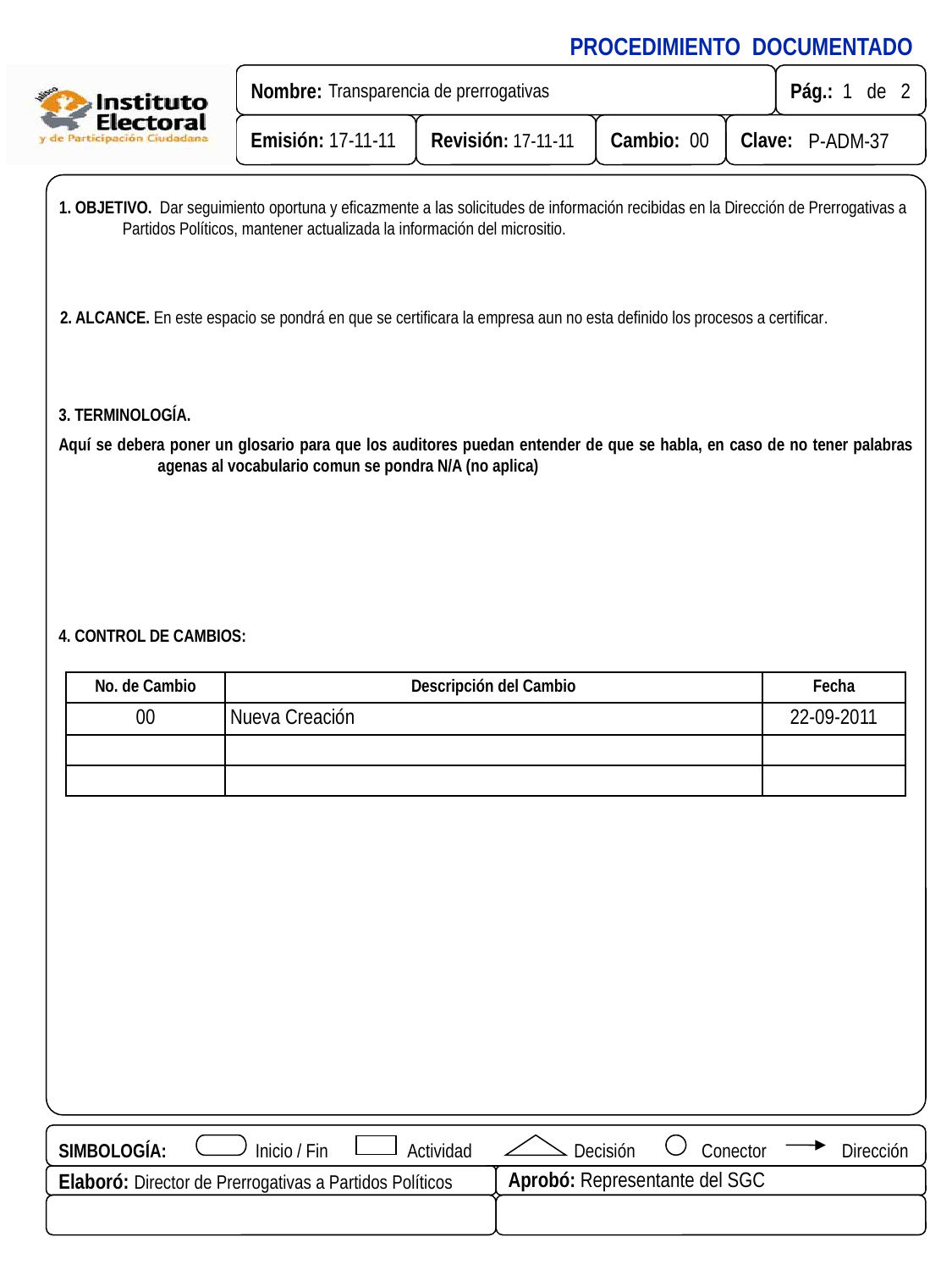

1. OBJETIVO.  Dar seguimiento oportuna y eficazmente a las solicitudes de información recibidas en la Dirección de Prerrogativas a Partidos Políticos, mantener actualizada la información del micrositio.
2. ALCANCE. En este espacio se pondrá en que se certificara la empresa aun no esta definido los procesos a certificar.
3. TERMINOLOGÍA.
Aquí se debera poner un glosario para que los auditores puedan entender de que se habla, en caso de no tener palabras agenas al vocabulario comun se pondra N/A (no aplica)
4. CONTROL DE CAMBIOS:
| No. de Cambio | Descripción del Cambio | Fecha |
| --- | --- | --- |
| 00 | Nueva Creación | 22-09-2011 |
|  |  |  |
|  |  |  |